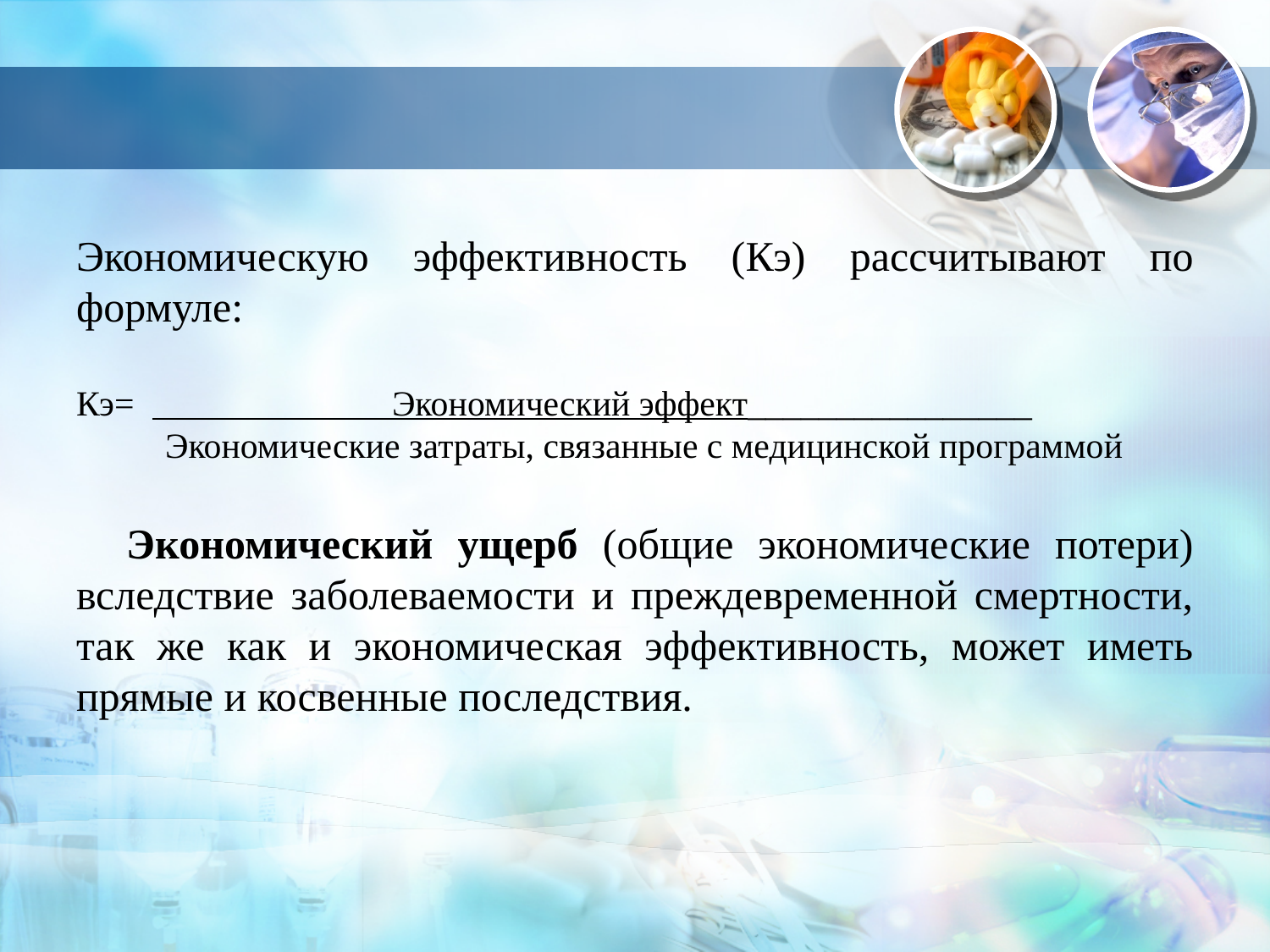

Экономическую эффективность (Кэ) рассчитывают по формуле:

Кэ=                             Экономический эффект________________
          Экономические затраты, связанные с медицинской программой

Экономический ущерб (общие экономические потери) вследствие заболеваемости и преждевременной смертности, так же как и экономическая эффективность, может иметь прямые и косвенные последствия.